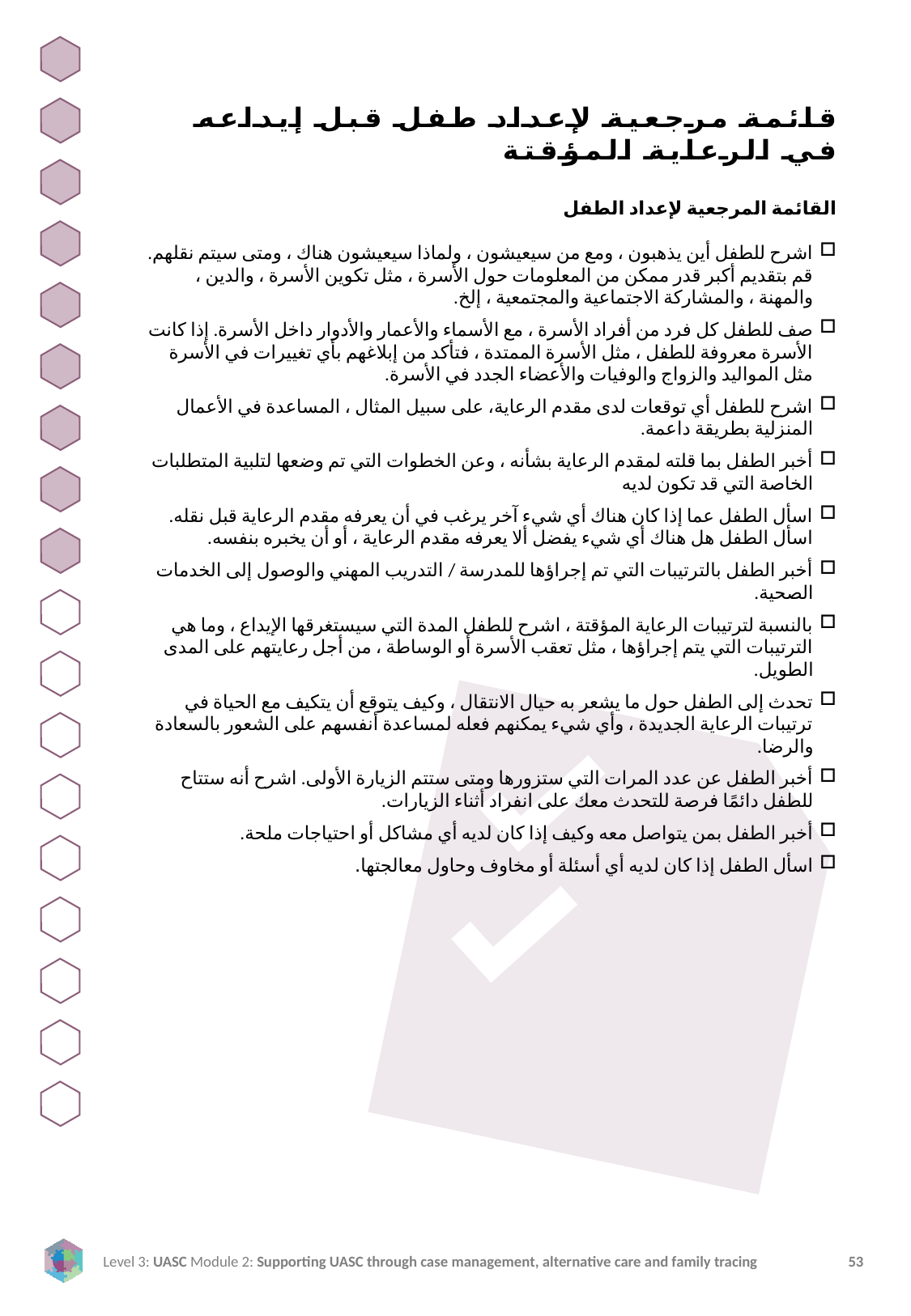

قائمة مرجعية لإعداد طفل قبل إيداعه في الرعاية المؤقتة

القائمة المرجعية لإعداد الطفل

اشرح للطفل أين يذهبون ، ومع من سيعيشون ، ولماذا سيعيشون هناك ، ومتى سيتم نقلهم. قم بتقديم أكبر قدر ممكن من المعلومات حول الأسرة ، مثل تكوين الأسرة ، والدين ، والمهنة ، والمشاركة الاجتماعية والمجتمعية ، إلخ.
صف للطفل كل فرد من أفراد الأسرة ، مع الأسماء والأعمار والأدوار داخل الأسرة. إذا كانت الأسرة معروفة للطفل ، مثل الأسرة الممتدة ، فتأكد من إبلاغهم بأي تغييرات في الأسرة مثل المواليد والزواج والوفيات والأعضاء الجدد في الأسرة.
اشرح للطفل أي توقعات لدى مقدم الرعاية، على سبيل المثال ، المساعدة في الأعمال المنزلية بطريقة داعمة.
أخبر الطفل بما قلته لمقدم الرعاية بشأنه ، وعن الخطوات التي تم وضعها لتلبية المتطلبات الخاصة التي قد تكون لديه
اسأل الطفل عما إذا كان هناك أي شيء آخر يرغب في أن يعرفه مقدم الرعاية قبل نقله. اسأل الطفل هل هناك أي شيء يفضل ألا يعرفه مقدم الرعاية ، أو أن يخبره بنفسه.
أخبر الطفل بالترتيبات التي تم إجراؤها للمدرسة / التدريب المهني والوصول إلى الخدمات الصحية.
بالنسبة لترتيبات الرعاية المؤقتة ، اشرح للطفل المدة التي سيستغرقها الإيداع ، وما هي الترتيبات التي يتم إجراؤها ، مثل تعقب الأسرة أو الوساطة ، من أجل رعايتهم على المدى الطويل.
تحدث إلى الطفل حول ما يشعر به حيال الانتقال ، وكيف يتوقع أن يتكيف مع الحياة في ترتيبات الرعاية الجديدة ، وأي شيء يمكنهم فعله لمساعدة أنفسهم على الشعور بالسعادة والرضا.
أخبر الطفل عن عدد المرات التي ستزورها ومتى ستتم الزيارة الأولى. اشرح أنه ستتاح للطفل دائمًا فرصة للتحدث معك على انفراد أثناء الزيارات.
أخبر الطفل بمن يتواصل معه وكيف إذا كان لديه أي مشاكل أو احتياجات ملحة.
اسأل الطفل إذا كان لديه أي أسئلة أو مخاوف وحاول معالجتها.